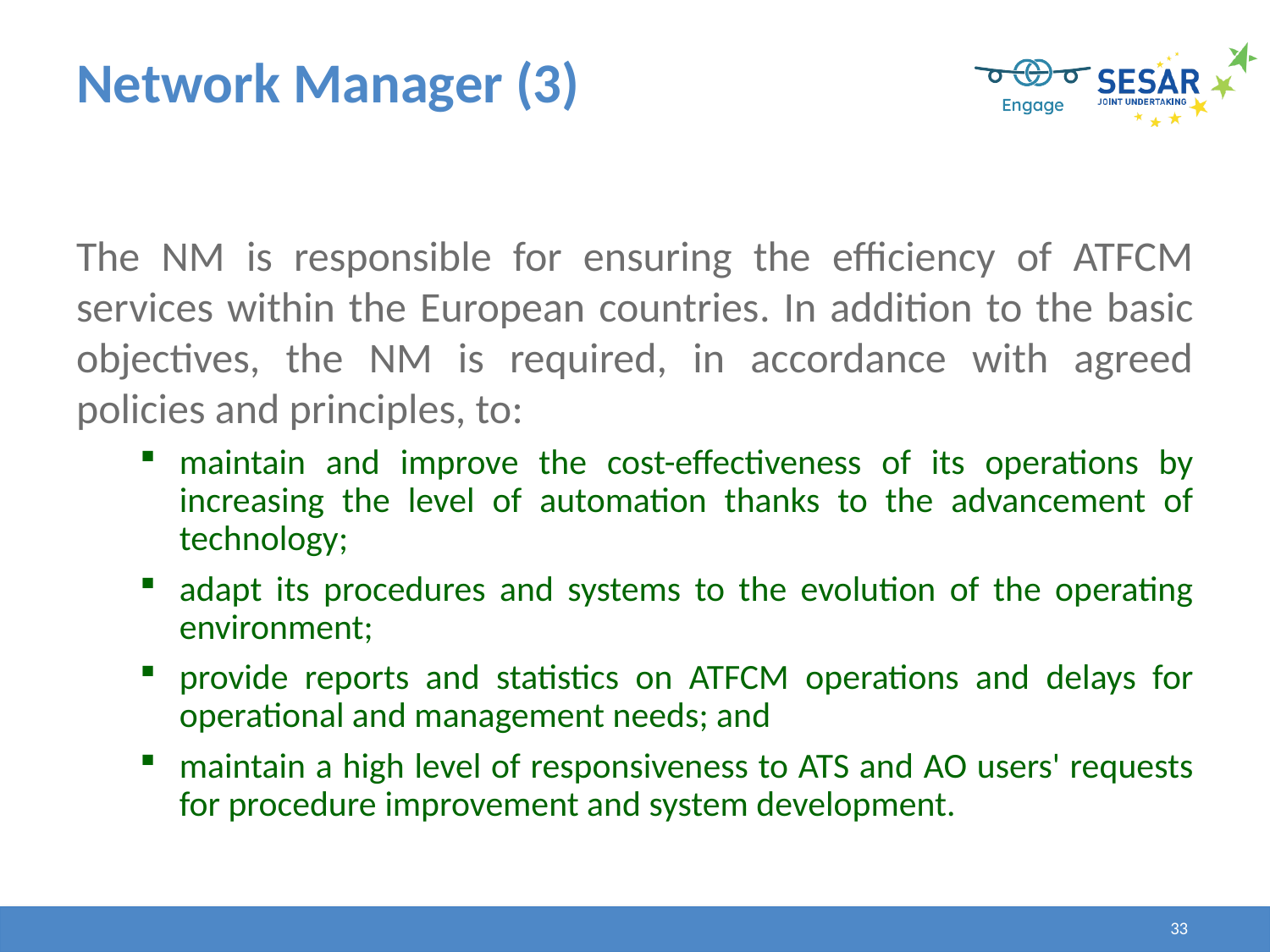

# Network Manager (3)
The NM is responsible for ensuring the efficiency of ATFCM services within the European countries. In addition to the basic objectives, the NM is required, in accordance with agreed policies and principles, to:
maintain and improve the cost-effectiveness of its operations by increasing the level of automation thanks to the advancement of technology;
adapt its procedures and systems to the evolution of the operating environment;
provide reports and statistics on ATFCM operations and delays for operational and management needs; and
maintain a high level of responsiveness to ATS and AO users' requests for procedure improvement and system development.
33